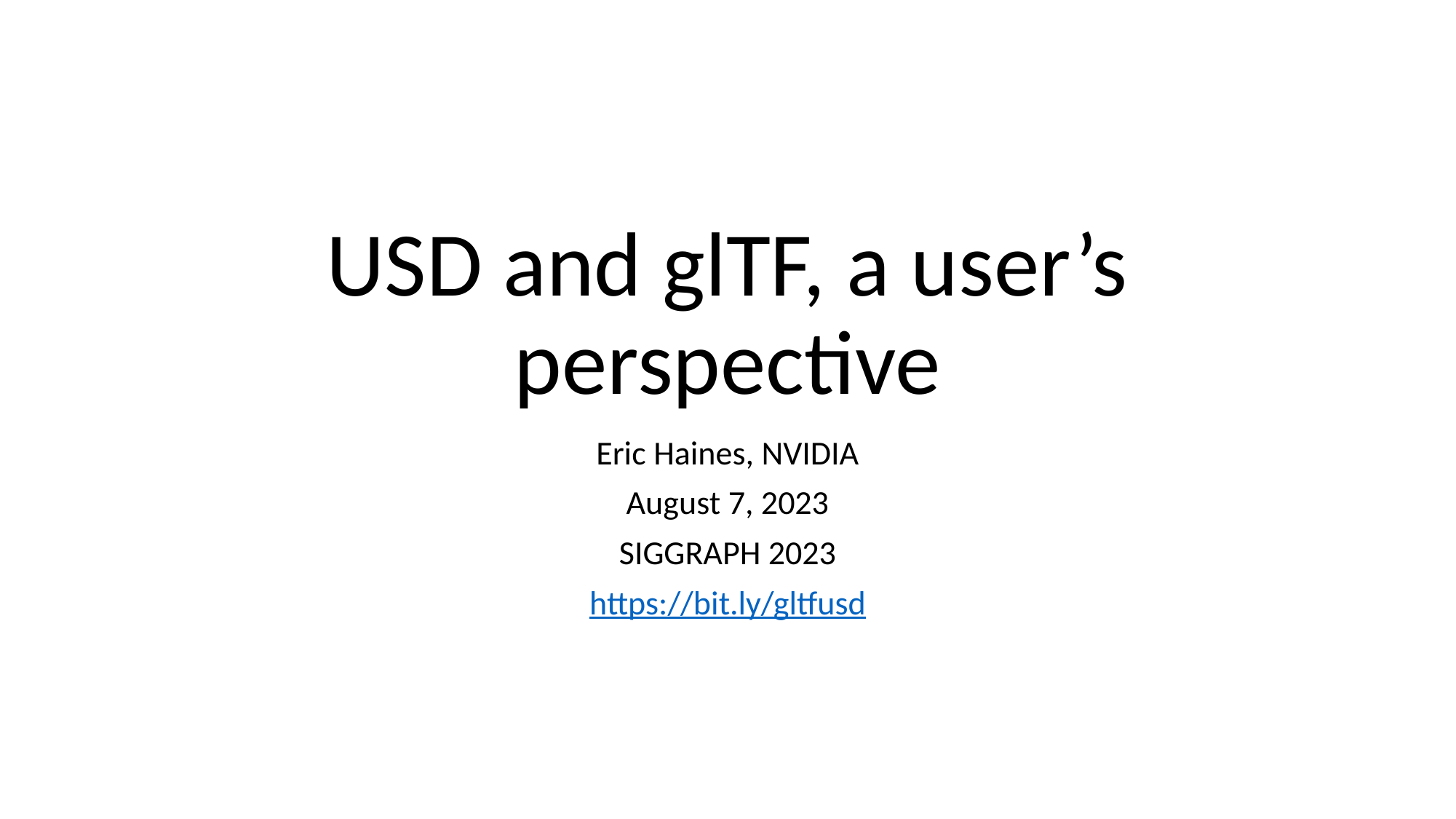

# USD and glTF, a user’s perspective
Eric Haines, NVIDIA
August 7, 2023
SIGGRAPH 2023
https://bit.ly/gltfusd